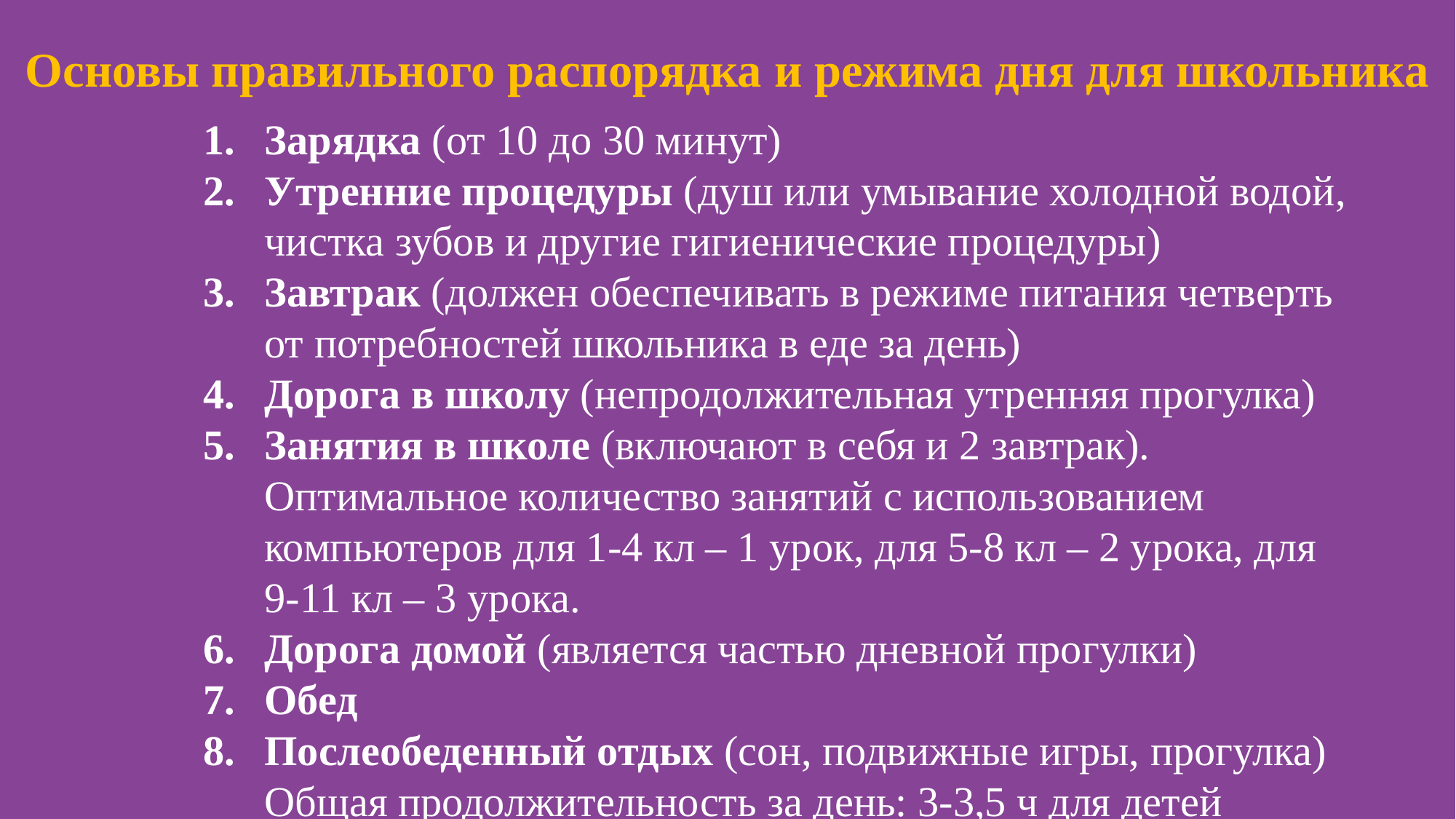

Основы правильного распорядка и режима дня для школьника
#
Зарядка (от 10 до 30 минут)
Утренние процедуры (душ или умывание холодной водой, чистка зубов и другие гигиенические процедуры)
Завтрак (должен обеспечивать в режиме питания четверть от потребностей школьника в еде за день)
Дорога в школу (непродолжительная утренняя прогулка)
Занятия в школе (включают в себя и 2 завтрак). Оптимальное количество занятий с использованием компьютеров для 1-4 кл – 1 урок, для 5-8 кл – 2 урока, для 9-11 кл – 3 урока.
Дорога домой (является частью дневной прогулки)
Обед
Послеобеденный отдых (сон, подвижные игры, прогулка) Общая продолжительность за день: 3-3,5 ч для детей младшего школьного возраста и 2,5 часа для старшеклассников )